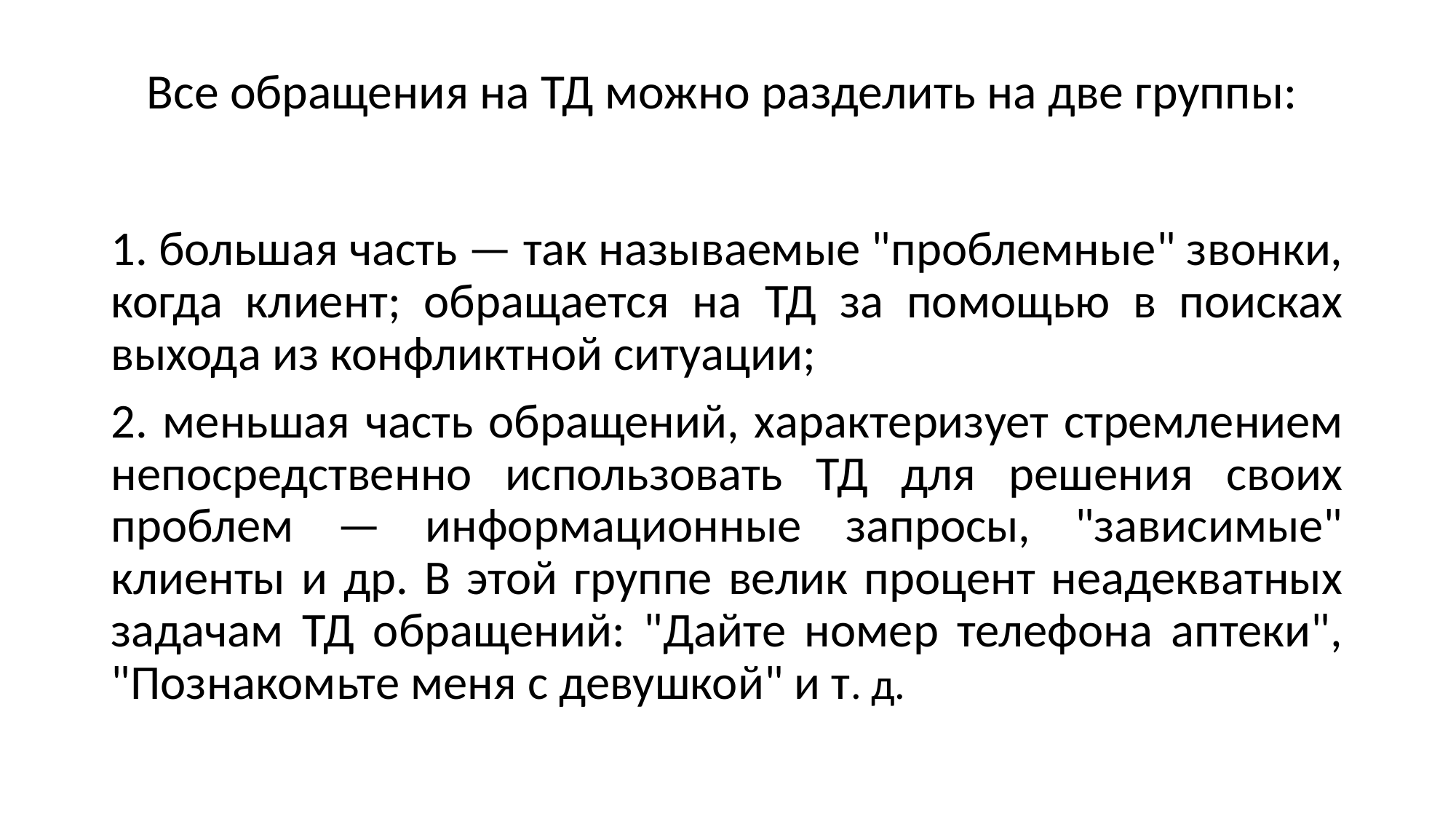

# Все обращения на ТД можно разделить на две группы:
1. большая часть — так называемые "проблемные" звонки, когда клиент; обращается на ТД за помощью в поисках выхода из конфликтной ситуации;
2. меньшая часть обращений, характеризует стремлением непосредственно использовать ТД для решения своих проблем — информационные запросы, "зависимые" клиенты и др. В этой группе велик процент неадекватных задачам ТД обращений: "Дайте номер телефона аптеки", "Познакомьте меня с девушкой" и т. д.